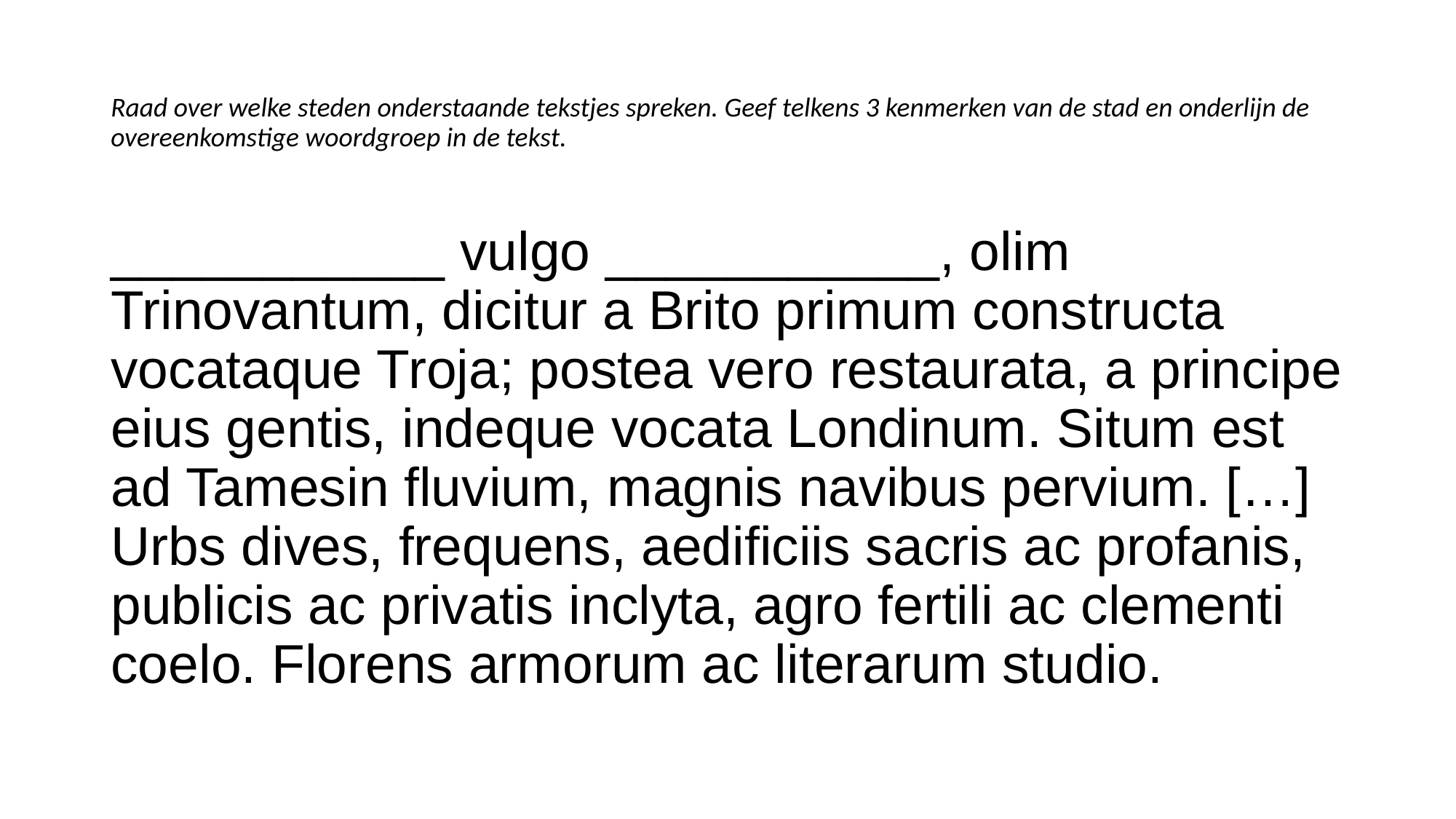

# Raad over welke steden onderstaande tekstjes spreken. Geef telkens 3 kenmerken van de stad en onderlijn de overeenkomstige woordgroep in de tekst.
___________ vulgo ___________, olim Trinovantum, dicitur a Brito primum constructa vocataque Troja; postea vero restaurata, a principe eius gentis, indeque vocata Londinum. Situm est ad Tamesin fluvium, magnis navibus pervium. […] Urbs dives, frequens, aedificiis sacris ac profanis, publicis ac privatis inclyta, agro fertili ac clementi coelo. Florens armorum ac literarum studio.